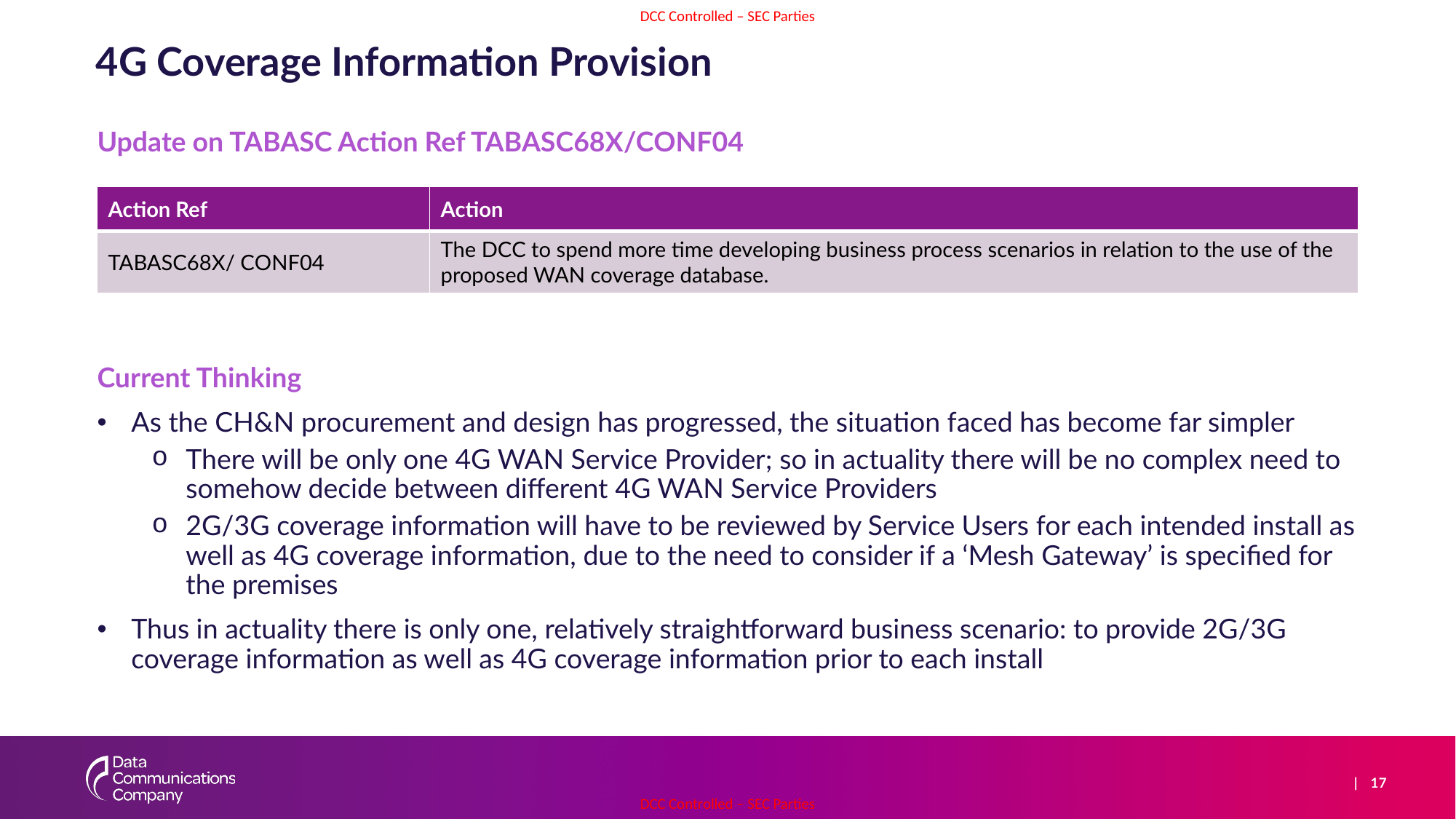

# 4G Coverage Information Provision
Update on TABASC Action Ref TABASC68X/CONF04

Current Thinking
As the CH&N procurement and design has progressed, the situation faced has become far simpler
There will be only one 4G WAN Service Provider; so in actuality there will be no complex need to somehow decide between different 4G WAN Service Providers
2G/3G coverage information will have to be reviewed by Service Users for each intended install as well as 4G coverage information, due to the need to consider if a ‘Mesh Gateway’ is specified for the premises
Thus in actuality there is only one, relatively straightforward business scenario: to provide 2G/3G coverage information as well as 4G coverage information prior to each install

| Action Ref | Action |
| --- | --- |
| TABASC68X/ CONF04 | The DCC to spend more time developing business process scenarios in relation to the use of the proposed WAN coverage database. |